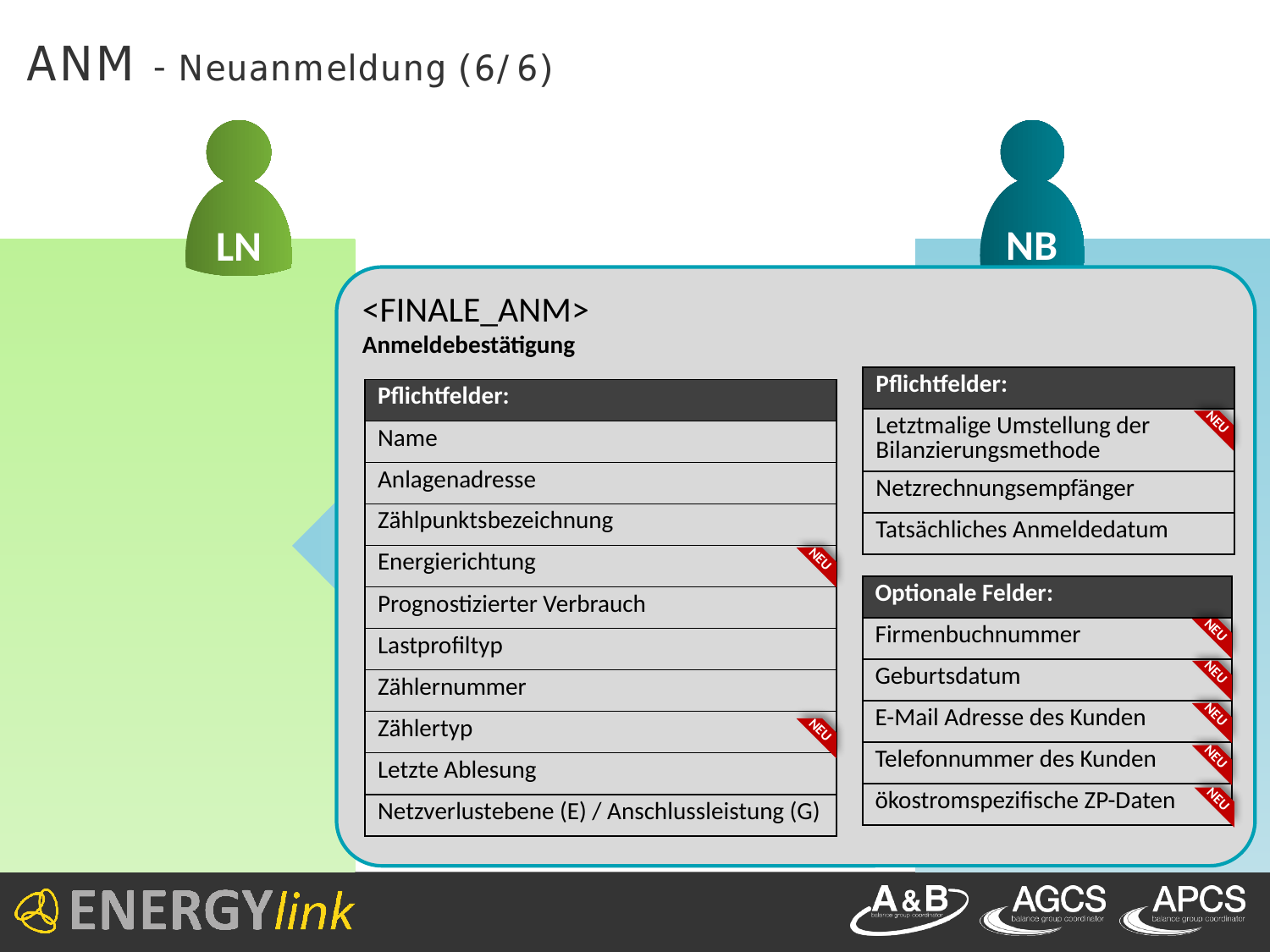

# ANM - Neuanmeldung (6/6)
LN

NB

<FINALE_ANM>
Anmeldebestätigung

„Anmeldedatensatz“ <ANFRAGE_ANM>
Bearbeitung:

Manuell?
Terminverschiebung?
| Pflichtfelder: |
| --- |
| Letztmalige Umstellung der Bilanzierungsmethode |
| Netzrechnungsempfänger |
| Tatsächliches Anmeldedatum |
| Pflichtfelder: |
| --- |
| Name |
| Anlagenadresse |
| Zählpunktsbezeichnung |
| Energierichtung |
| Prognostizierter Verbrauch |
| Lastprofiltyp |
| Zählernummer |
| Zählertyp |
| Letzte Ablesung |
| Netzverlustebene (E) / Anschlussleistung (G) |
NEU
„Anmeldebestätigung“ <FINALE_ANM>
NEU
| Optionale Felder: |
| --- |
| Firmenbuchnummer |
| Geburtsdatum |
| E-Mail Adresse des Kunden |
| Telefonnummer des Kunden |
| ökostromspezifische ZP-Daten |
NEU
NEU
NEU
NEU
NEU
NEU